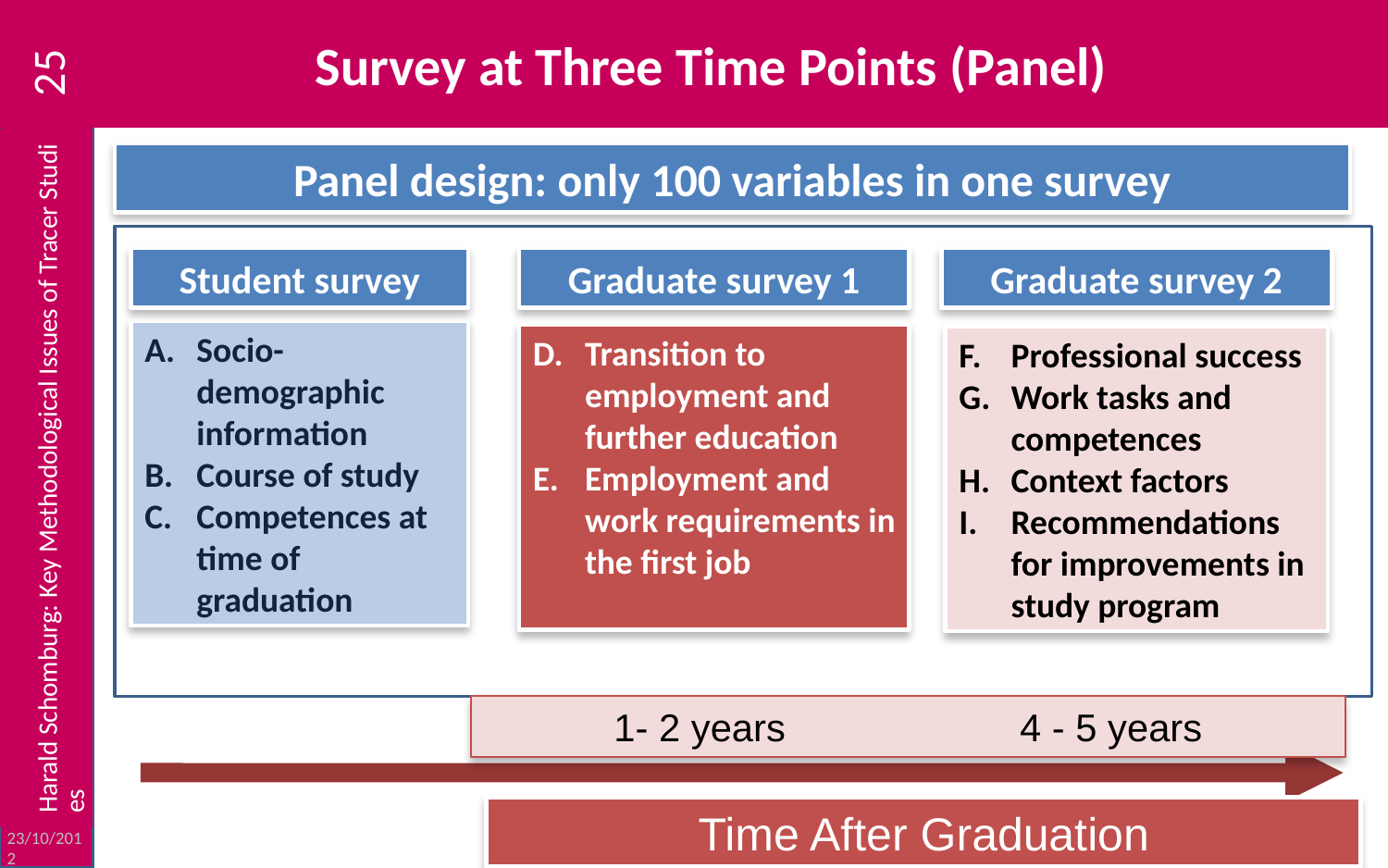

# Survey at Three Time Points (Panel)
25
Panel design: only 100 variables in one survey
Content
Student survey
Graduate survey 1
Graduate survey 2
Socio-demographic information
Course of study
Competences at time of graduation
Transition to employment and further education
Employment and work requirements in the first job

Professional success
Work tasks and competences
Context factors
Recommendations for improvements in  study program
Harald Schomburg: Key Methodological Issues of Tracer Studies
      1- 2 years                      4 - 5 years

Time After Graduation
23/10/2012